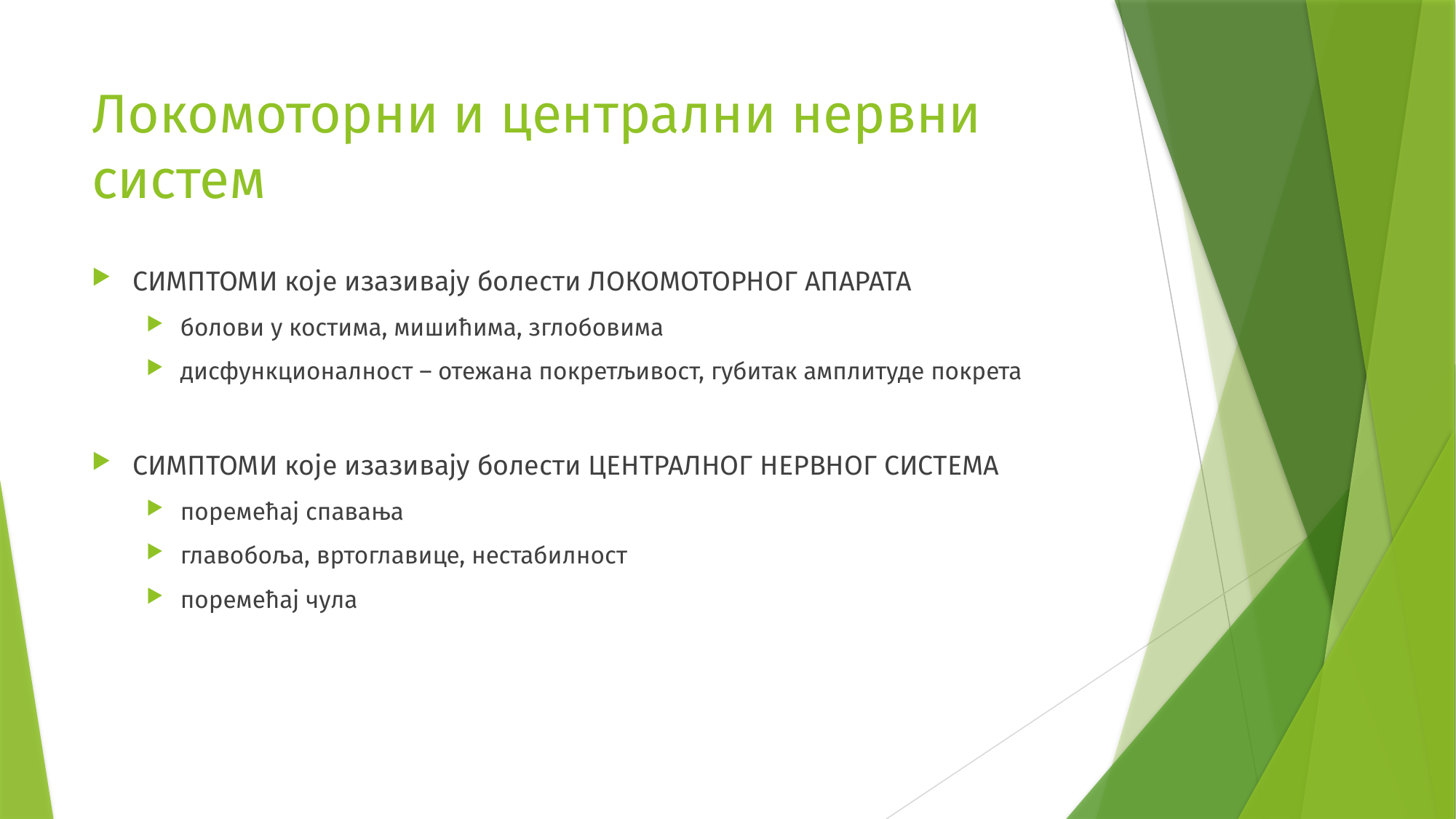

# Локомоторни и централни нервни систем
СИМПТОМИ које изазивају болести ЛОКОМОТОРНОГ АПАРАТА
болови у костима, мишићима, зглобовима
дисфункционалност – отежана покретљивост, губитак амплитуде покрета

СИМПТОМИ које изазивају болести ЦЕНТРАЛНОГ НЕРВНОГ СИСТЕМА
поремећај спавања
главобоља, вртоглавице, нестабилност
поремећај чула